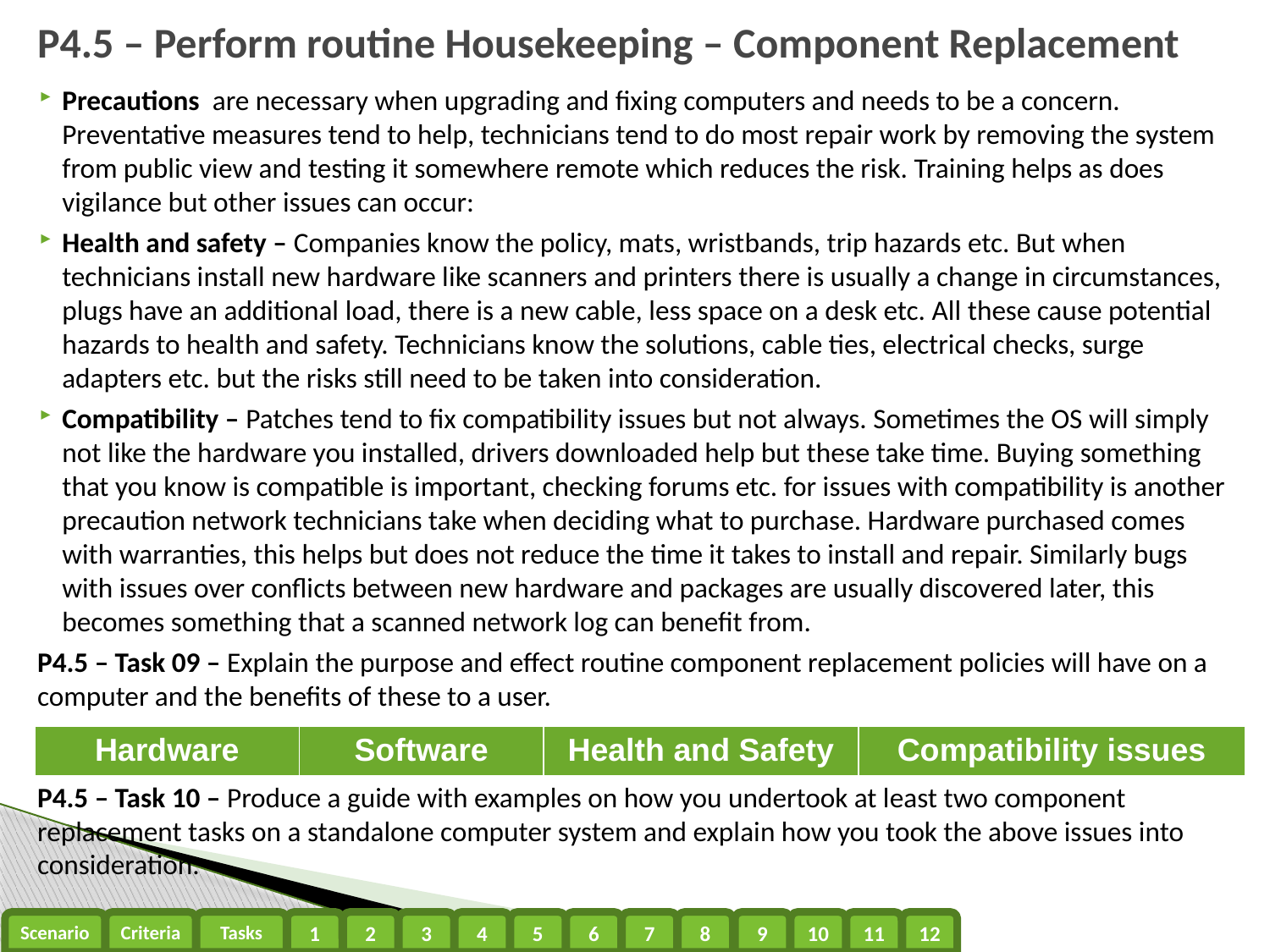

# P4.5 – Perform routine Housekeeping – Component Replacement
Precautions  are necessary when upgrading and fixing computers and needs to be a concern. Preventative measures tend to help, technicians tend to do most repair work by removing the system from public view and testing it somewhere remote which reduces the risk. Training helps as does vigilance but other issues can occur:
Health and safety – Companies know the policy, mats, wristbands, trip hazards etc. But when technicians install new hardware like scanners and printers there is usually a change in circumstances, plugs have an additional load, there is a new cable, less space on a desk etc. All these cause potential hazards to health and safety. Technicians know the solutions, cable ties, electrical checks, surge adapters etc. but the risks still need to be taken into consideration.
Compatibility – Patches tend to fix compatibility issues but not always. Sometimes the OS will simply not like the hardware you installed, drivers downloaded help but these take time. Buying something that you know is compatible is important, checking forums etc. for issues with compatibility is another precaution network technicians take when deciding what to purchase. Hardware purchased comes with warranties, this helps but does not reduce the time it takes to install and repair. Similarly bugs with issues over conflicts between new hardware and packages are usually discovered later, this becomes something that a scanned network log can benefit from.
P4.5 – Task 09 – Explain the purpose and effect routine component replacement policies will have on a computer and the benefits of these to a user.

P4.5 – Task 10 – Produce a guide with examples on how you undertook at least two component replacement tasks on a standalone computer system and explain how you took the above issues into consideration.
| Hardware | Software | Health and Safety | Compatibility issues |
| --- | --- | --- | --- |